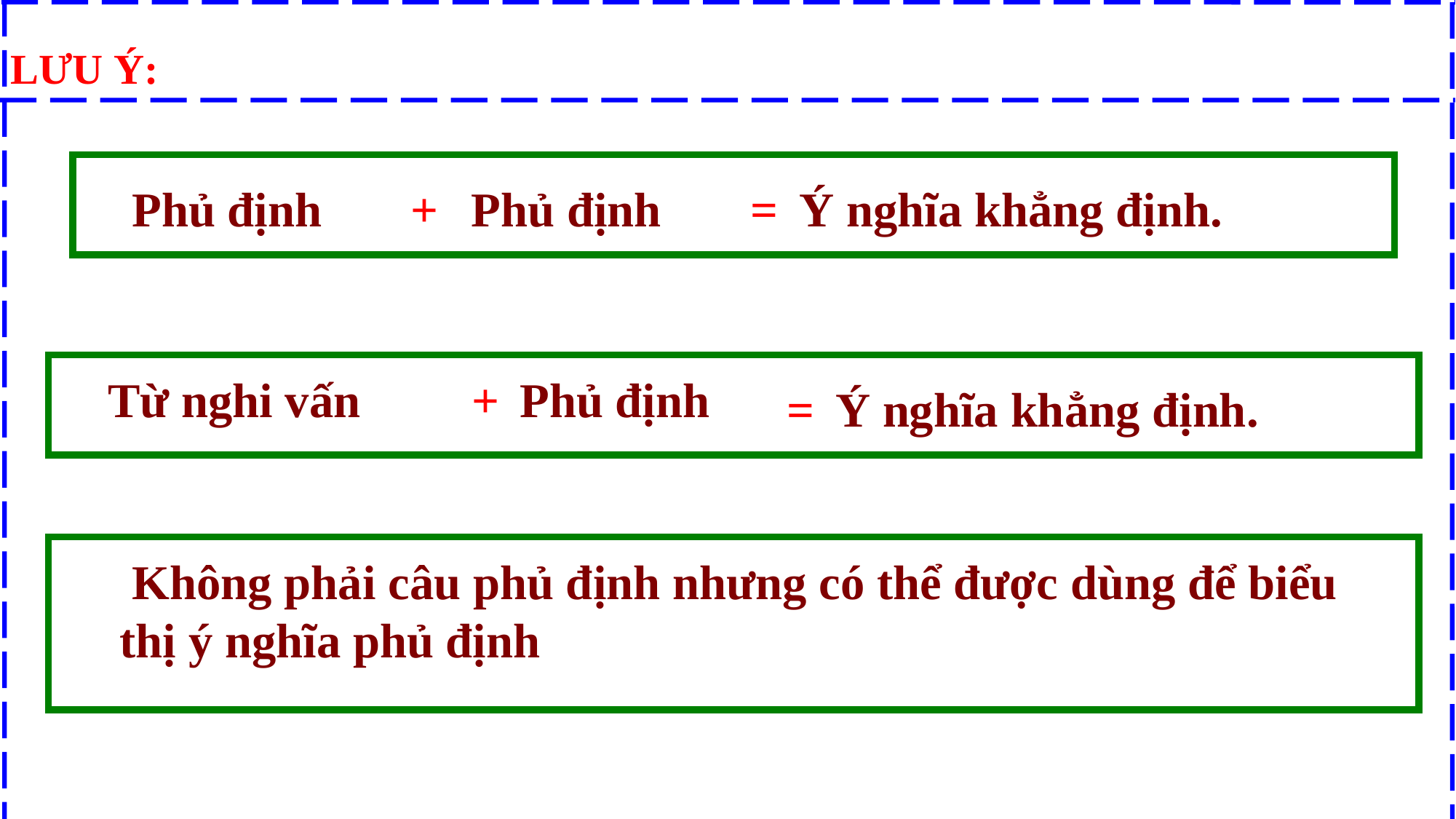

LƯU Ý:

Phủ định
+
Phủ định
=
Ý nghĩa khẳng định.

 Từ nghi vấn
+
Phủ định
 =
Ý nghĩa khẳng định.

 Không phải câu phủ định nhưng có thể được dùng để biểu thị ý nghĩa phủ định